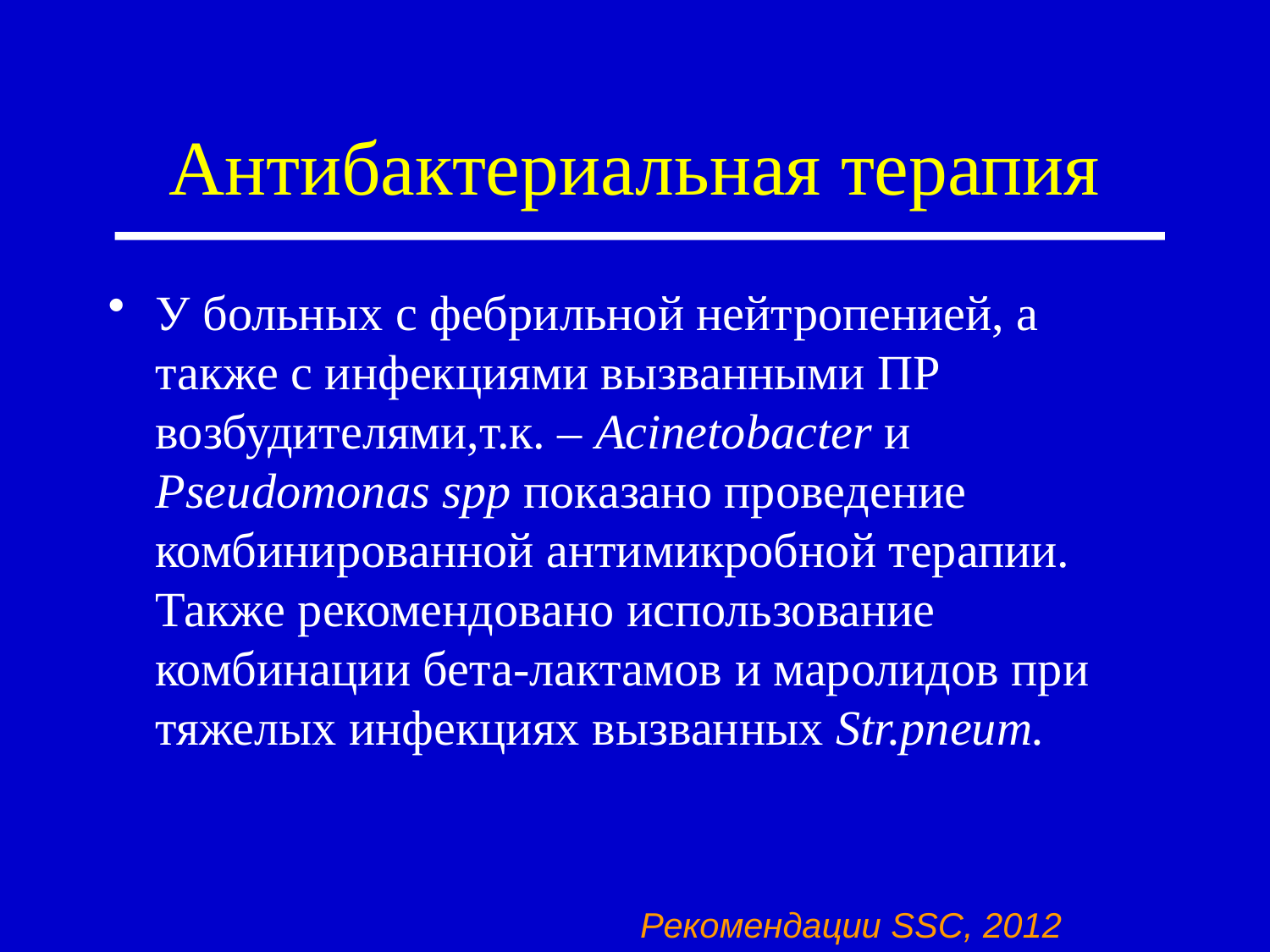

# Антибактериальная терапия

У больных с фебрильной нейтропенией, а также с инфекциями вызванными ПР возбудителями,т.к. – Acinetobacter и  Pseudomonas spp показано проведение комбинированной антимикробной терапии. Также рекомендовано использование  комбинации бета-лактамов и маролидов при тяжелых инфекциях вызванных Str.pneum.
Рекомендации SSC, 2012